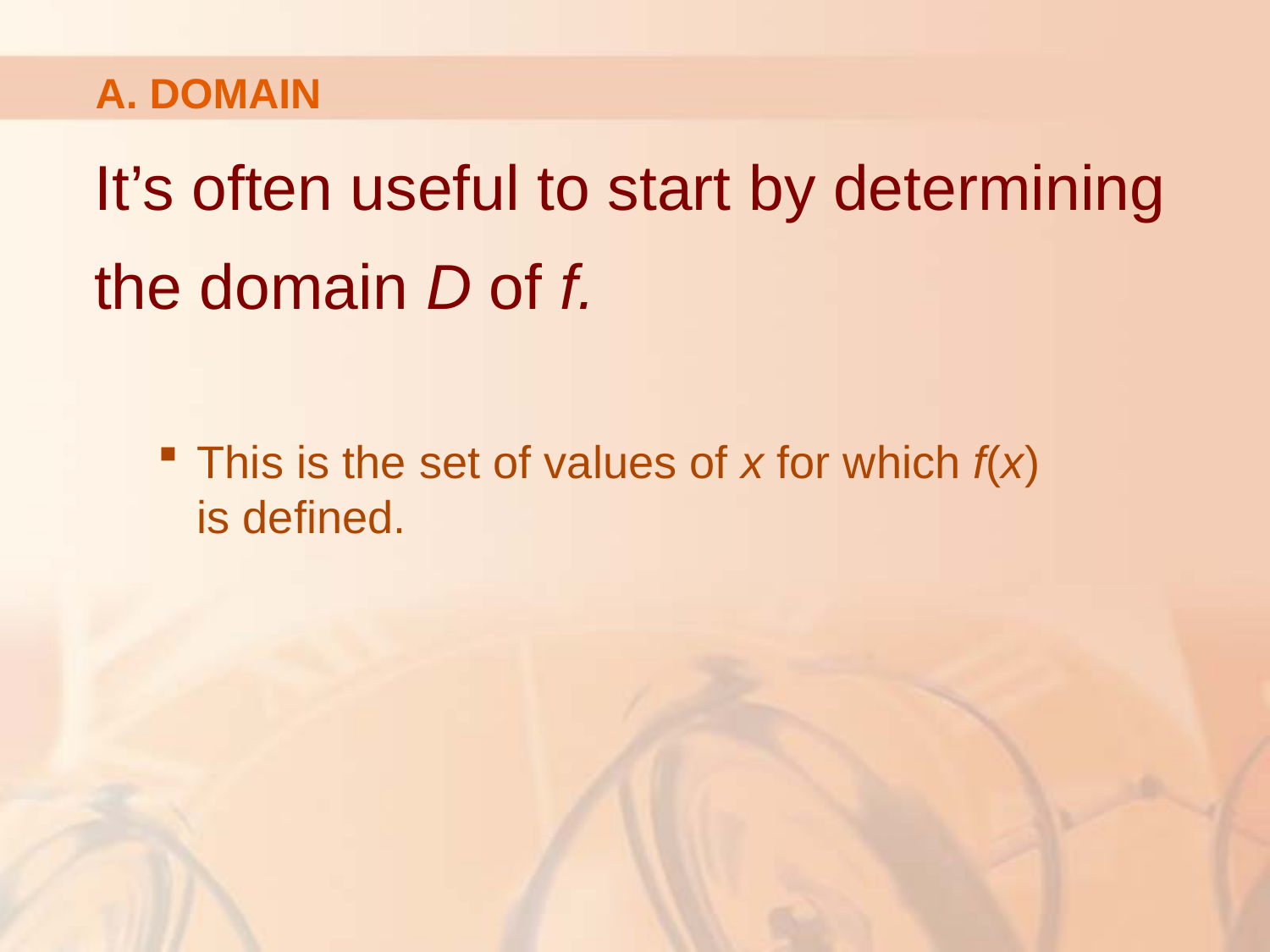

# A. DOMAIN
It’s often useful to start by determining
the domain D of f.

This is the set of values of x for which f(x)
is defined.